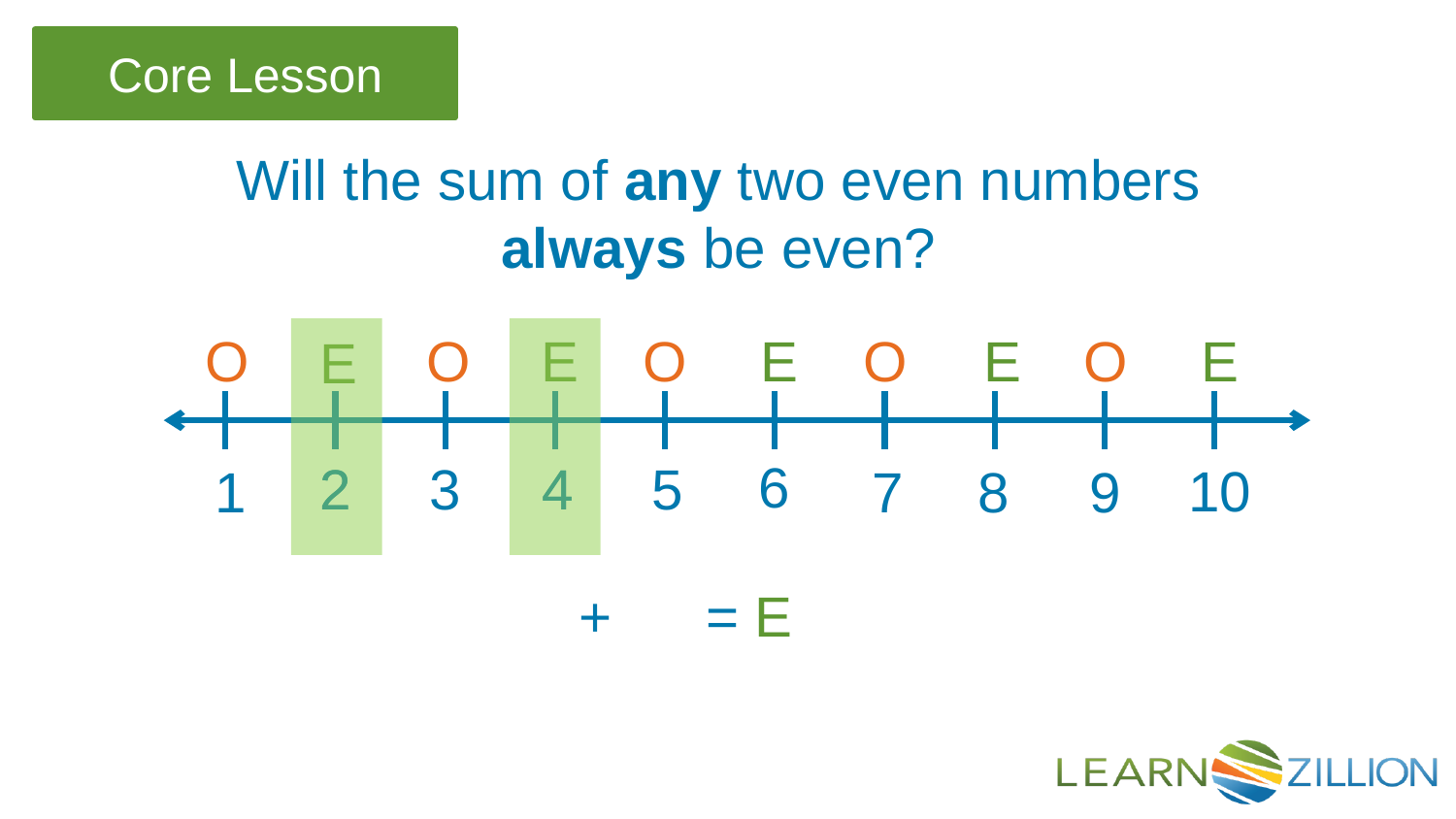

Will the sum of any two even numbers always be even?
O
E
O
E
O
E
O
E
E
6
10
1
8
7
9
O
2
3
4
5

2
4
+
= E